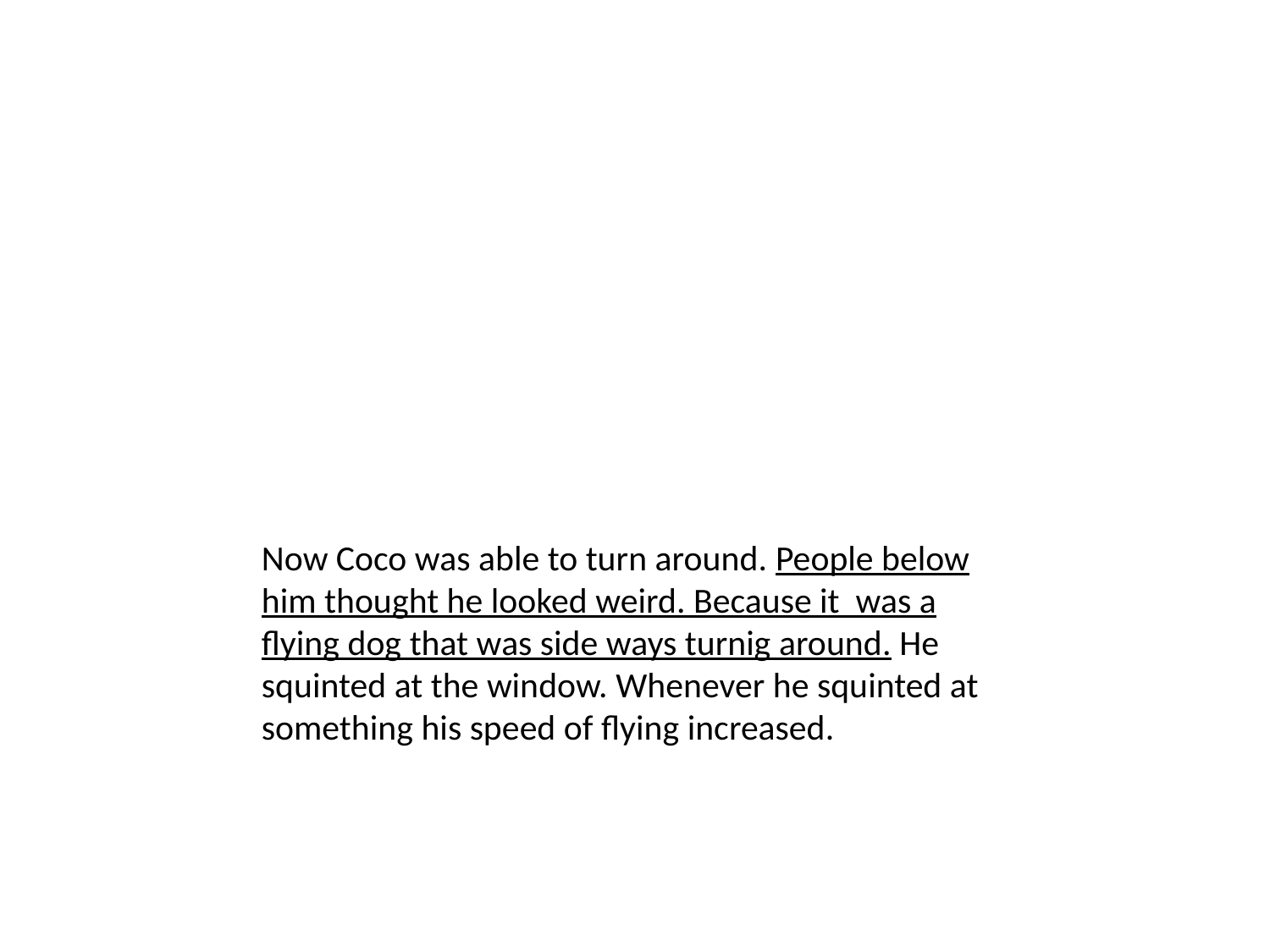

Now Coco was able to turn around. People below him thought he looked weird. Because it  was a flying dog that was side ways turnig around. He squinted at the window. Whenever he squinted at something his speed of flying increased.